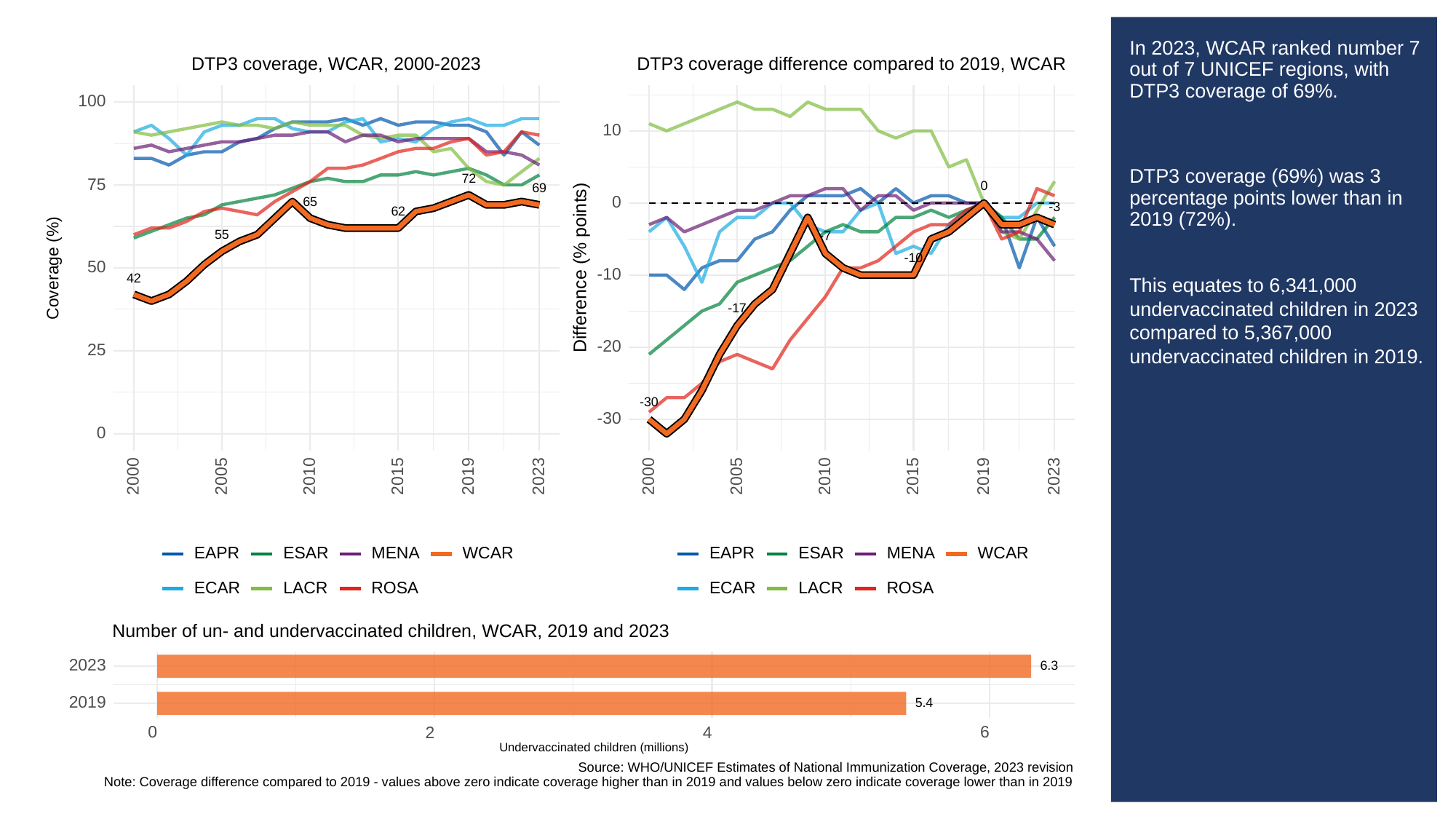

# In 2023, WCAR ranked number 7 out of 7 UNICEF regions, with DTP3 coverage of 69%.

DTP3 coverage (69%) was 3 percentage points lower than in 2019 (72%).

This equates to 6,341,000 undervaccinated children in 2023 compared to 5,367,000 undervaccinated children in 2019.

DTP3 coverage, WCAR, 2000-2023
DTP3 coverage difference compared to 2019, WCAR

100

10

72
75
0
69

0
65

-3
62

55
-7

-10
Difference (% points)
Coverage (%)
50

-10
42

-17

-20
25

-30
-30

0

2023
2023
2000
2005
2010
2015
2019
2000
2005
2010
2015
2019
ESAR
WCAR
ESAR
WCAR
EAPR
MENA
EAPR
MENA

ROSA
ROSA
ECAR
LACR
ECAR
LACR

Number of un- and undervaccinated children, WCAR, 2019 and 2023

2023
6.3

2019
5.4

0
6
2
4
Undervaccinated children (millions)
Source: WHO/UNICEF Estimates of National Immunization Coverage, 2023 revision
Note: Coverage difference compared to 2019 - values above zero indicate coverage higher than in 2019 and values below zero indicate coverage lower than in 2019